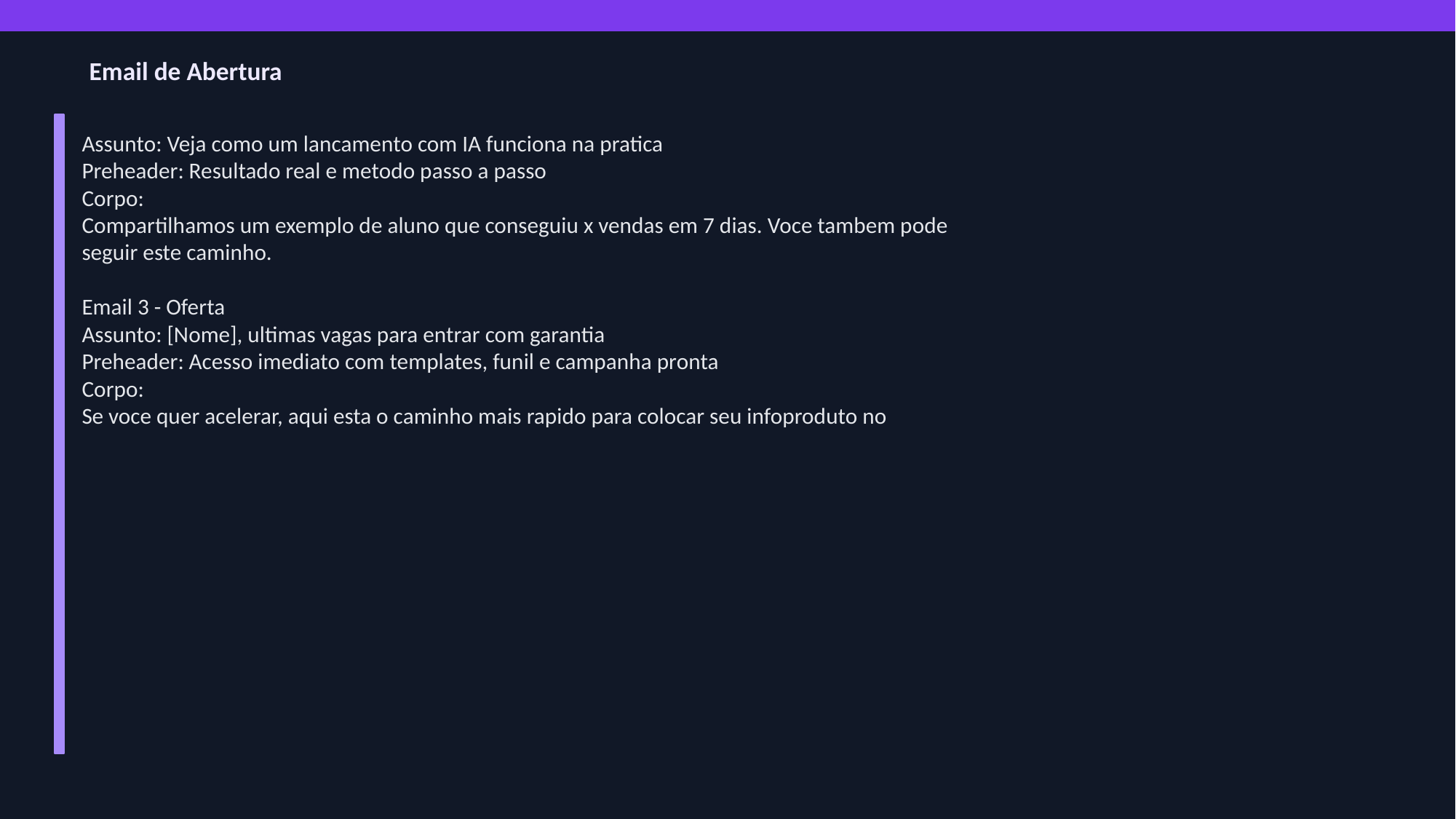

Email de Abertura

Assunto: Veja como um lancamento com IA funciona na pratica
Preheader: Resultado real e metodo passo a passo
Corpo:
Compartilhamos um exemplo de aluno que conseguiu x vendas em 7 dias. Voce tambem pode
seguir este caminho.

Email 3 - Oferta
Assunto: [Nome], ultimas vagas para entrar com garantia
Preheader: Acesso imediato com templates, funil e campanha pronta
Corpo:
Se voce quer acelerar, aqui esta o caminho mais rapido para colocar seu infoproduto no